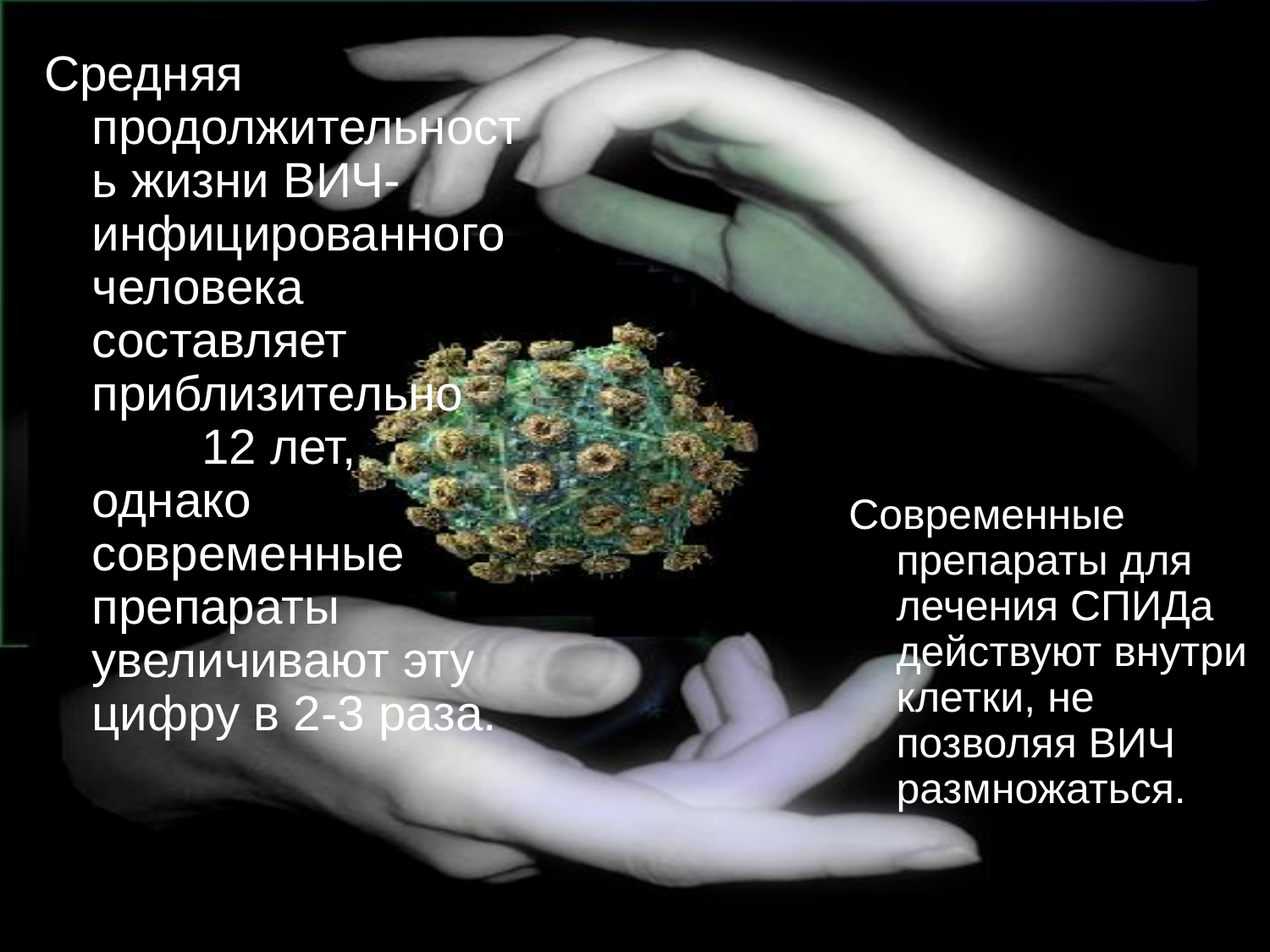

Средняя продолжительность жизни ВИЧ-инфицированного человека составляет приблизительно             12 лет, однако современные препараты увеличивают эту цифру в 2-3 раза.
Современные препараты для лечения СПИДа действуют внутри клетки, не позволяя ВИЧ размножаться.